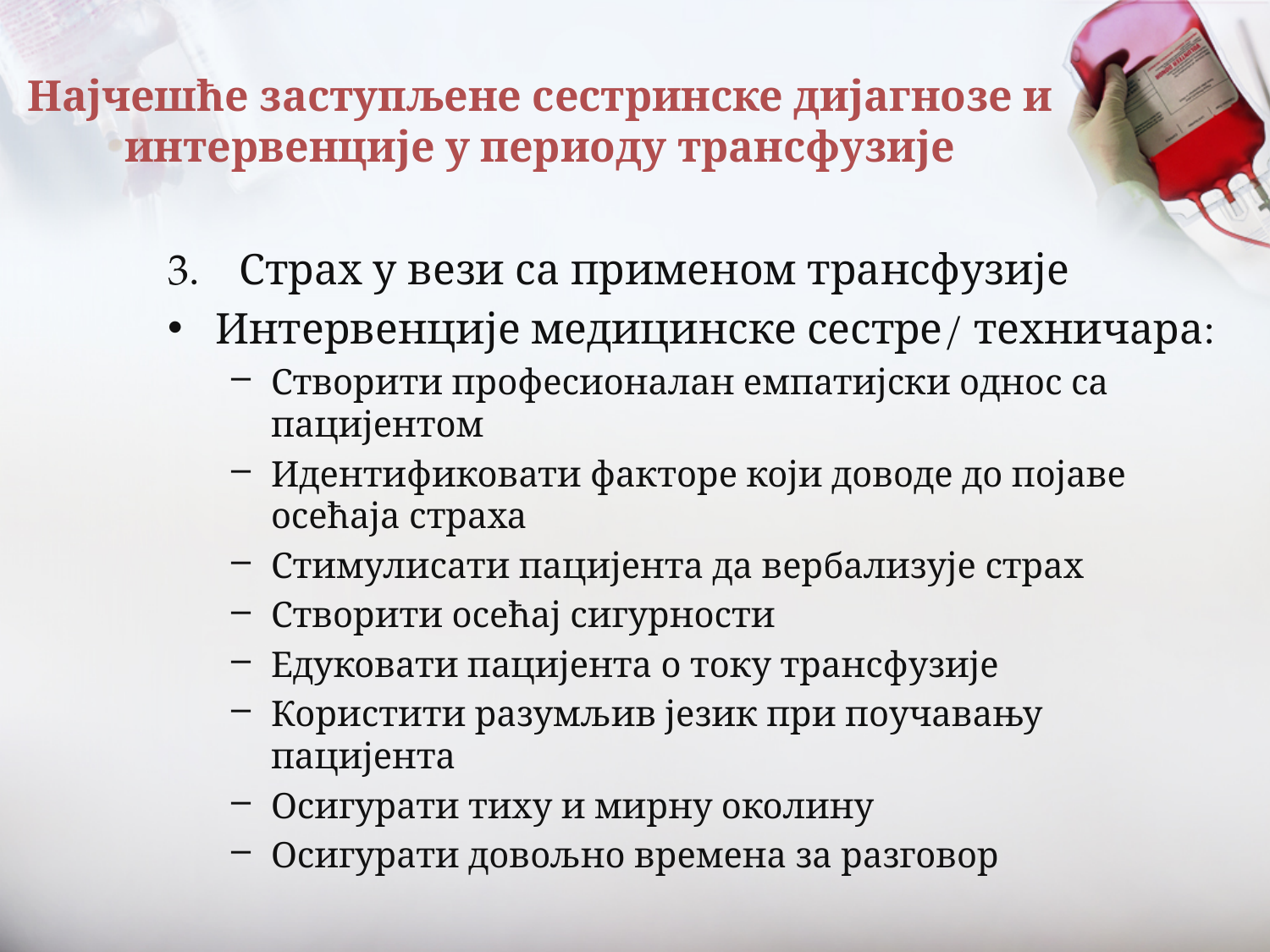

# Најчешће заступљене сестринске дијагнозе и интервенције у периоду трансфузије
Страх у вези са применом трансфузије
Интервенције медицинске сестре/ техничара:
Створити професионалан емпатијски однос са пацијентом
Идентификовати факторе који доводе до појаве осећаја страха
Стимулисати пацијента да вербализује страх
Створити осећај сигурности
Едуковати пацијента о току трансфузије
Користити разумљив језик при поучавању пацијента
Осигурати тиху и мирну околину
Осигурати довољно времена за разговор